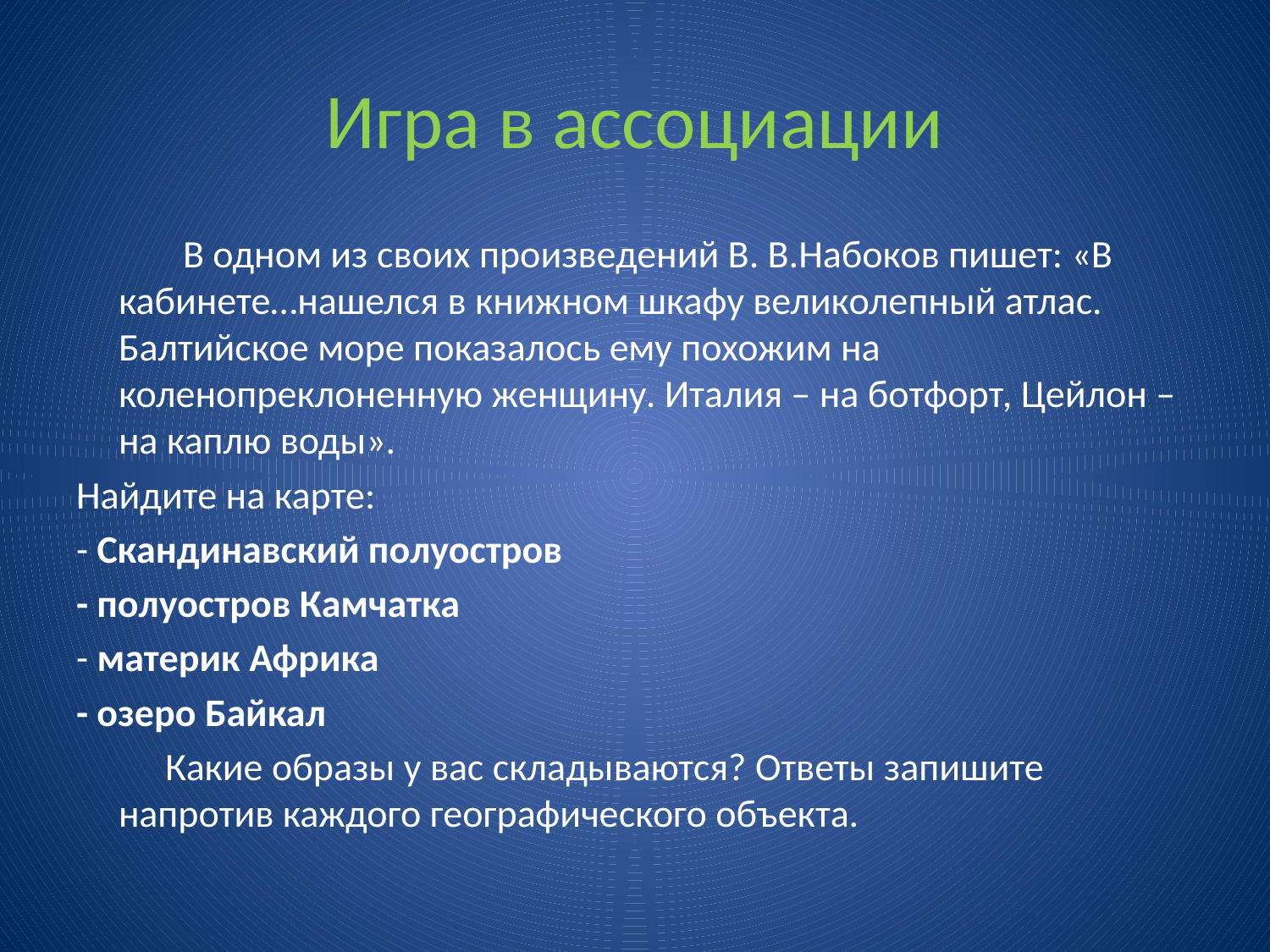

# Игра в ассоциации
            В одном из своих произведений В. В.Набоков пишет: «В кабинете…нашелся в книжном шкафу великолепный атлас. Балтийское море показалось ему похожим на коленопреклоненную женщину. Италия – на ботфорт, Цейлон – на каплю воды».
Найдите на карте:
- Скандинавский полуостров
- полуостров Камчатка
- материк Африка
- озеро Байкал
          Какие образы у вас складываются? Ответы запишите напротив каждого географического объекта.